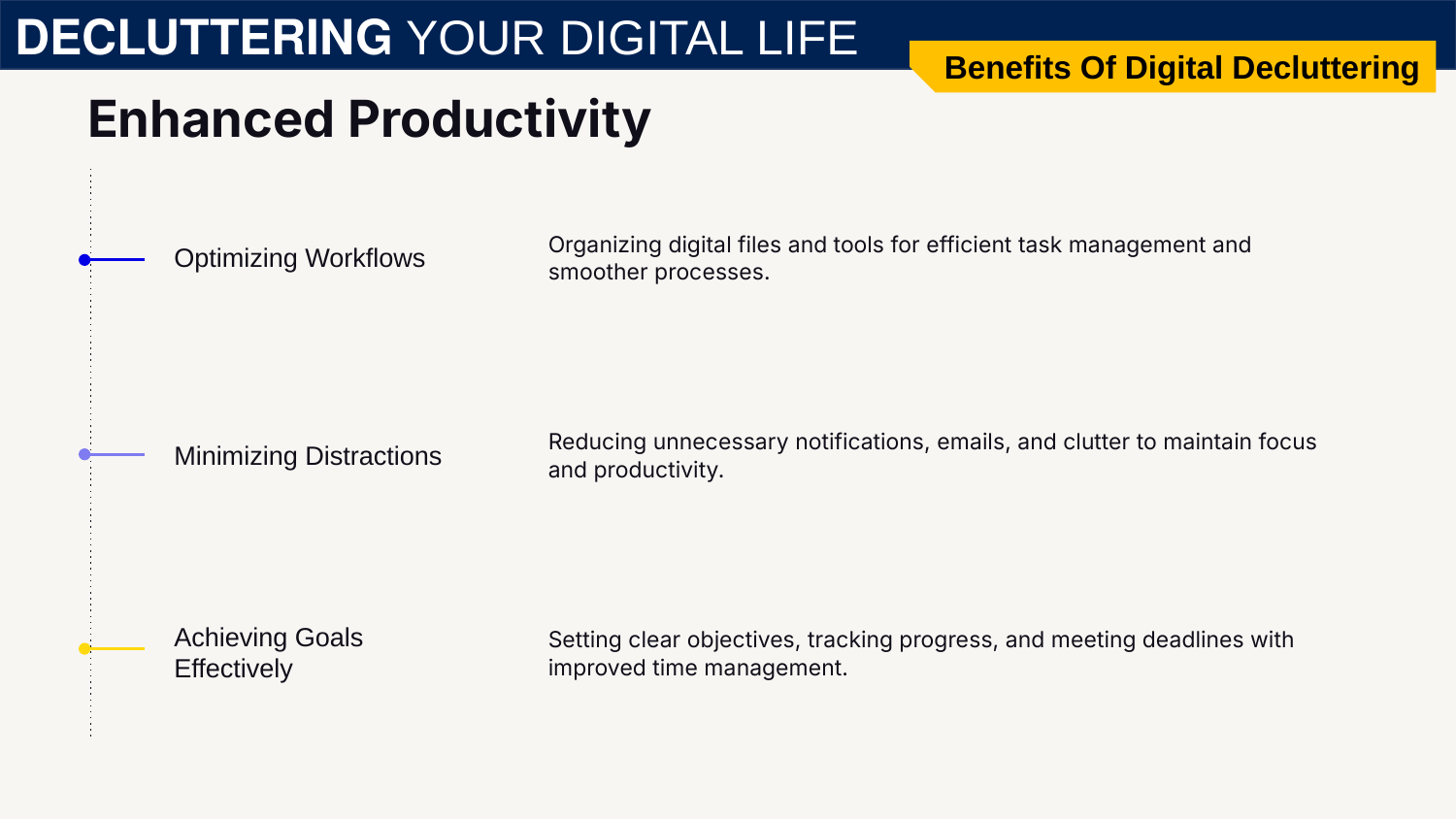

DECLUTTERING YOUR DIGITAL LIFE
Benefits Of Digital Decluttering

# Enhanced Productivity
Organizing digital files and tools for efficient task management and smoother processes.
Optimizing Workflows
Reducing unnecessary notifications, emails, and clutter to maintain focus and productivity.
Minimizing Distractions
Achieving Goals Effectively
Setting clear objectives, tracking progress, and meeting deadlines with improved time management.